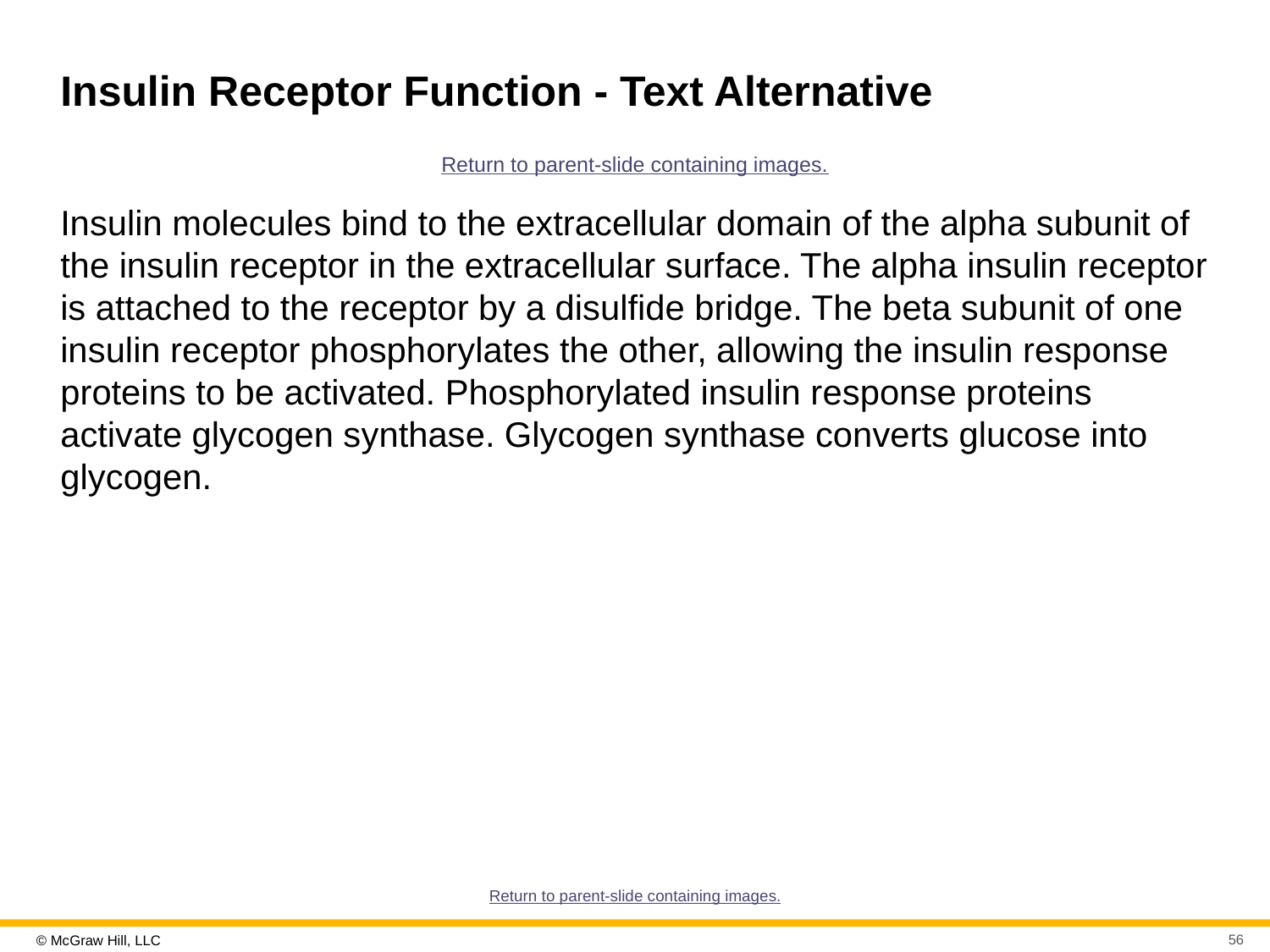

# Insulin Receptor Function - Text Alternative
Return to parent-slide containing images.
Insulin molecules bind to the extracellular domain of the alpha subunit of the insulin receptor in the extracellular surface. The alpha insulin receptor is attached to the receptor by a disulfide bridge. The beta subunit of one insulin receptor phosphorylates the other, allowing the insulin response proteins to be activated. Phosphorylated insulin response proteins activate glycogen synthase. Glycogen synthase converts glucose into glycogen.
Return to parent-slide containing images.
56